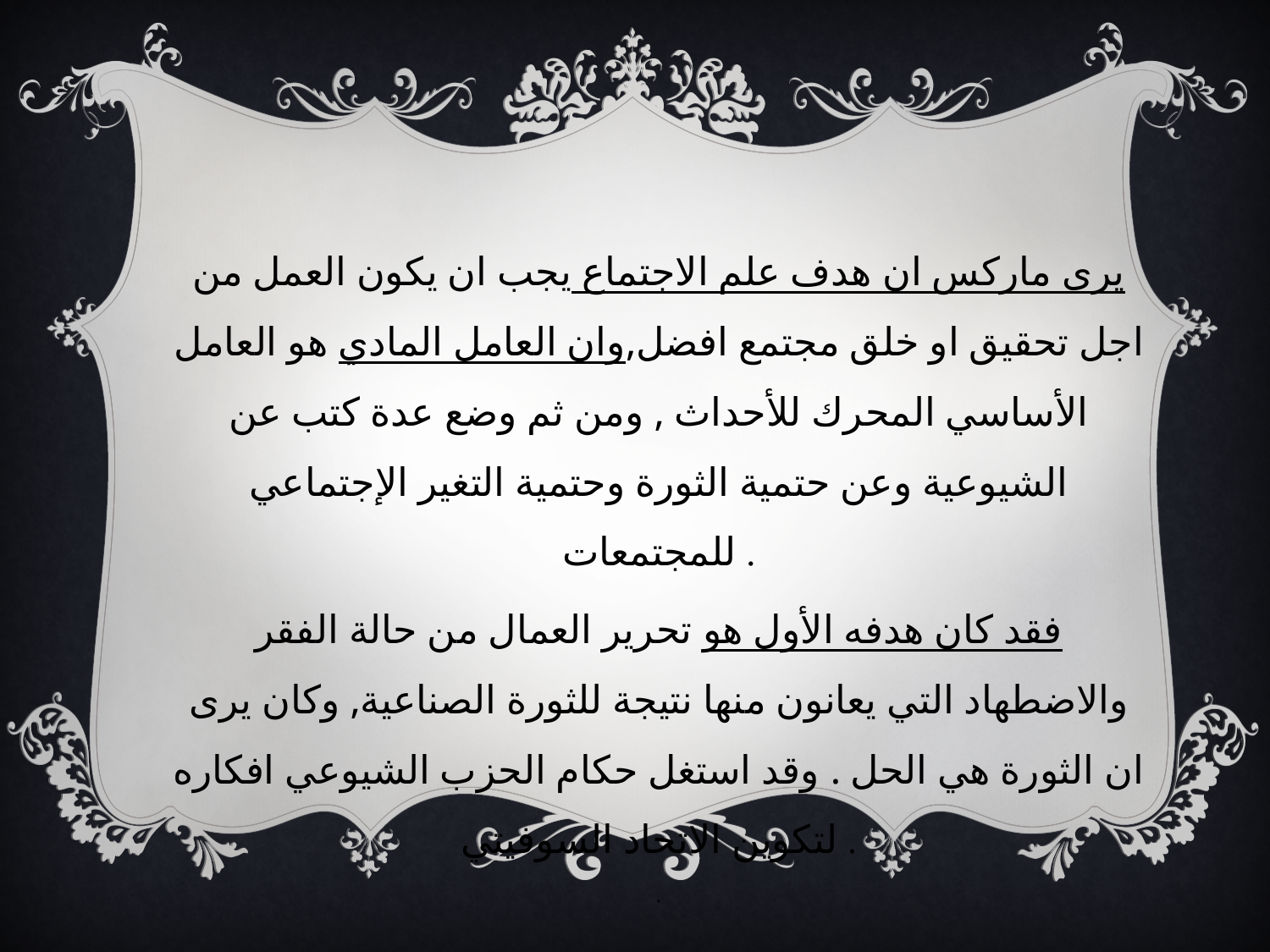

يرى ماركس ان هدف علم الاجتماع يجب ان يكون العمل من اجل تحقيق او خلق مجتمع افضل,وان العامل المادي هو العامل الأساسي المحرك للأحداث , ومن ثم وضع عدة كتب عن الشيوعية وعن حتمية الثورة وحتمية التغير الإجتماعي للمجتمعات .
فقد كان هدفه الأول هو تحرير العمال من حالة الفقر والاضطهاد التي يعانون منها نتيجة للثورة الصناعية, وكان يرى ان الثورة هي الحل . وقد استغل حكام الحزب الشيوعي افكاره لتكوين الاتحاد السوفيتي .
.